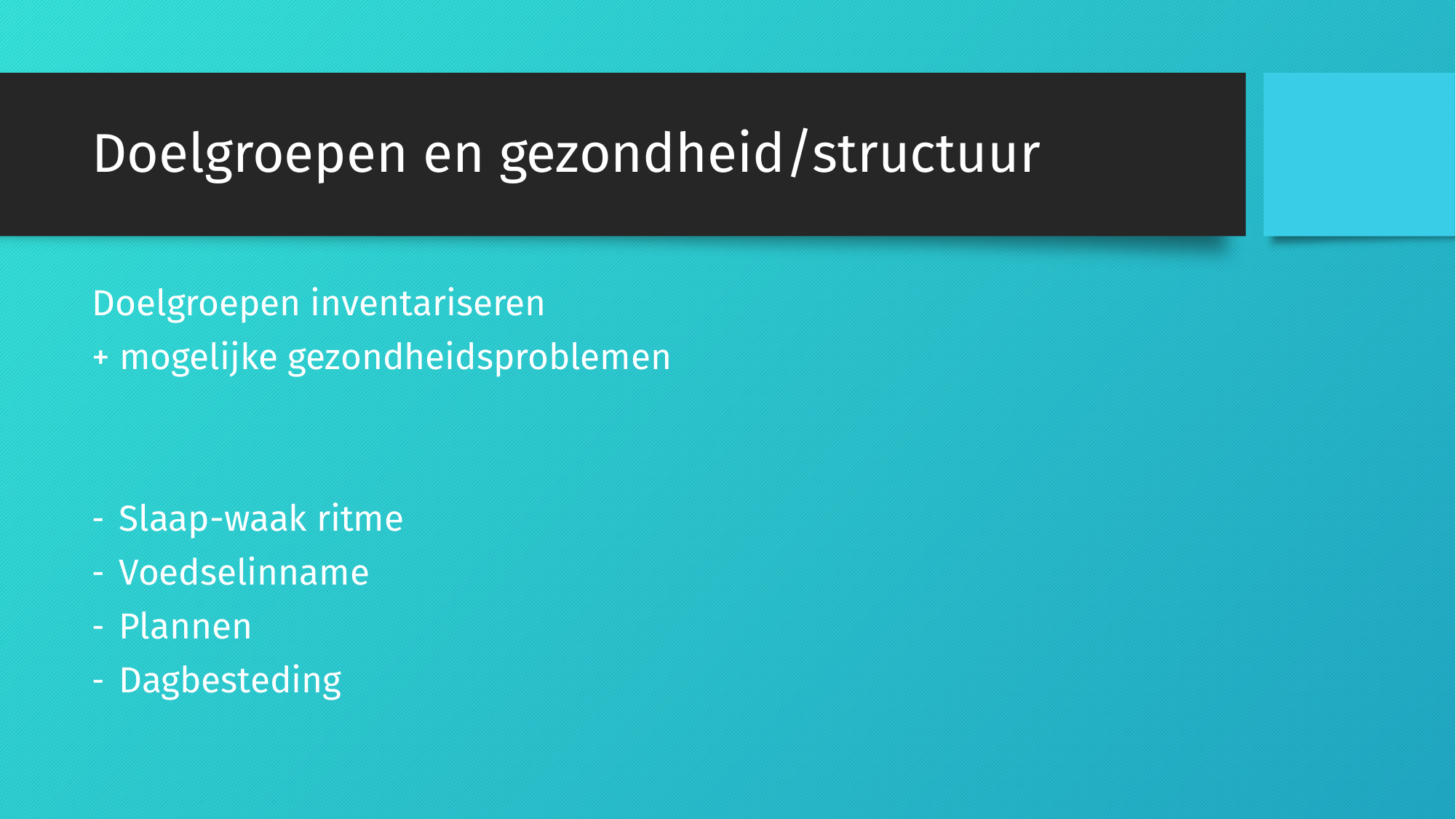

# Doelgroepen en gezondheid/structuur
Doelgroepen inventariseren
+ mogelijke gezondheidsproblemen

Slaap-waak ritme
Voedselinname
Plannen
Dagbesteding